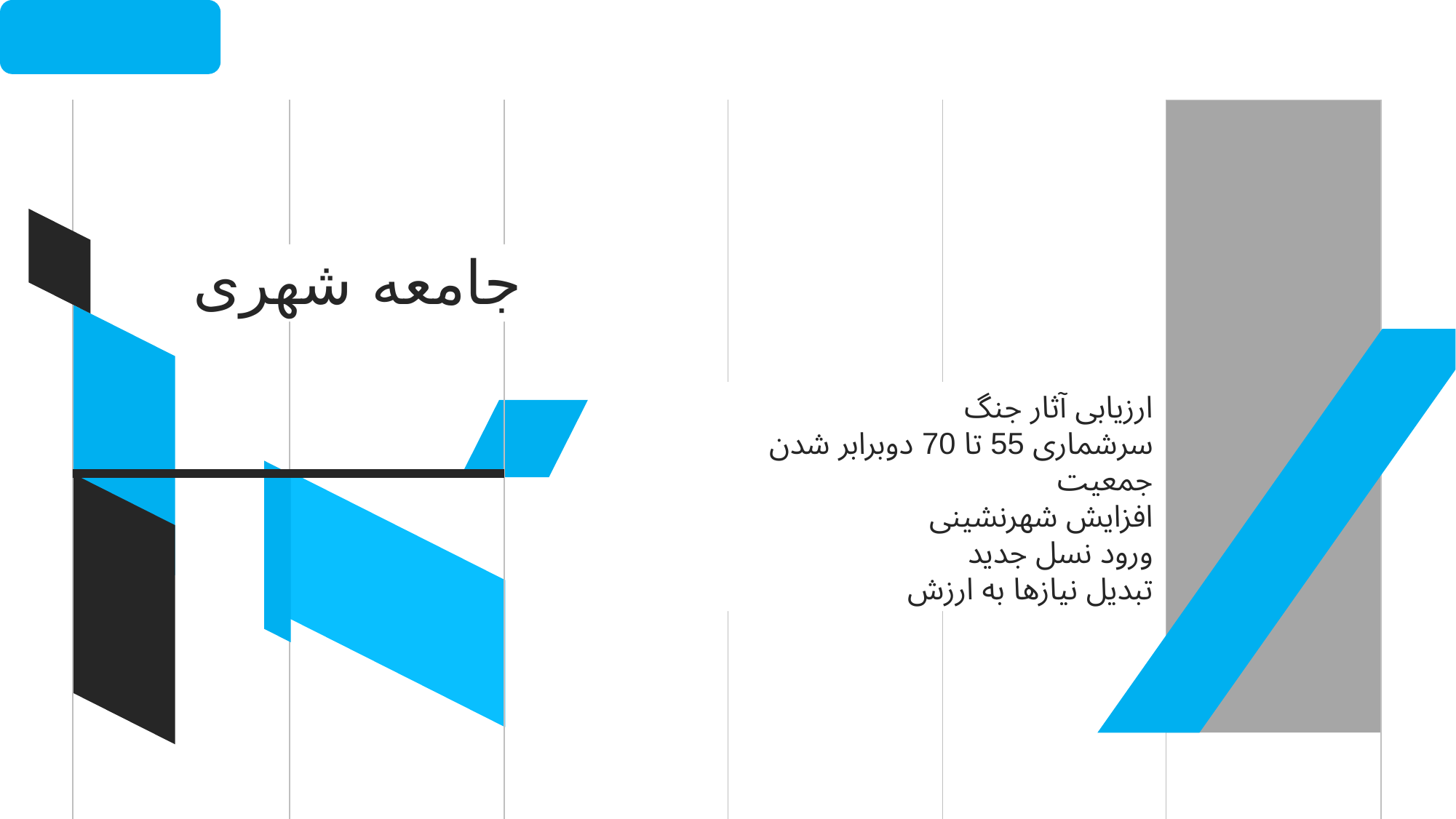

07

جامعه شهری

ارزیابی آثار جنگ
سرشماری 55 تا 70 دوبرابر شدن جمعیت
افزایش شهرنشینی
ورود نسل جدید
تبدیل نیازها به ارزش